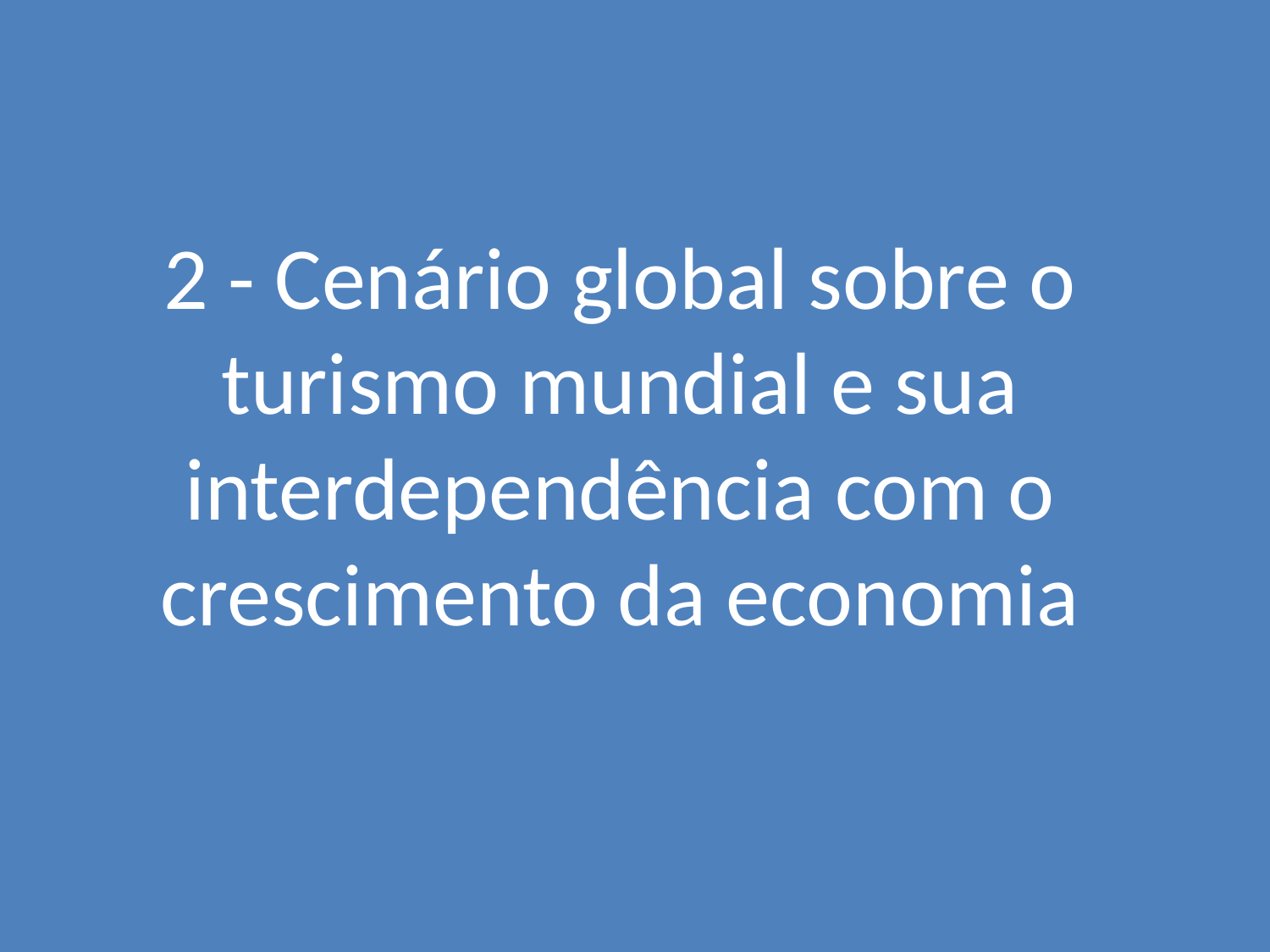

2 - Cenário global sobre o turismo mundial e sua interdependência com o crescimento da economia